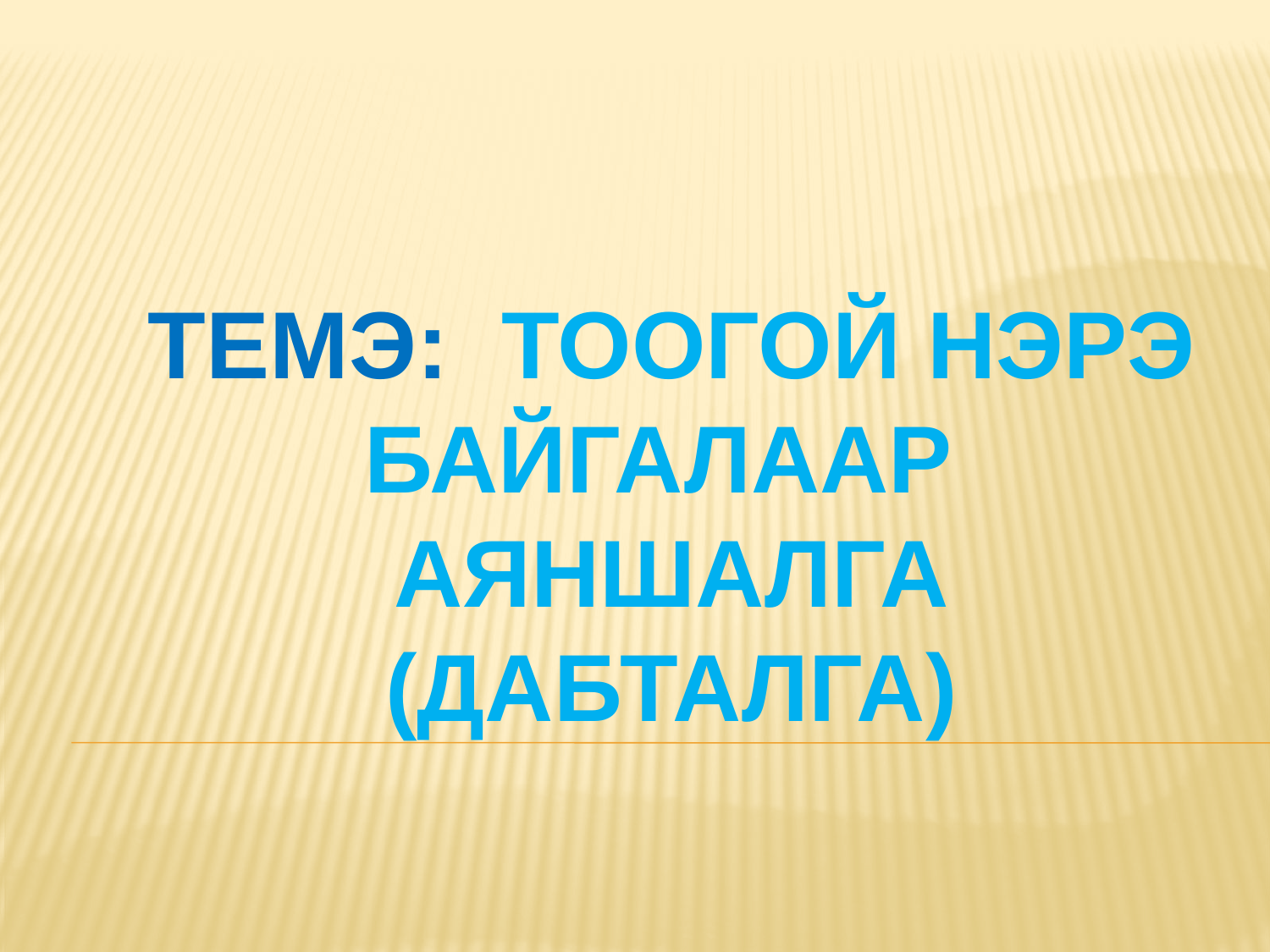

# Темэ:  Тоогой нэрэ Байгалаар  аяншалга (дабталга)